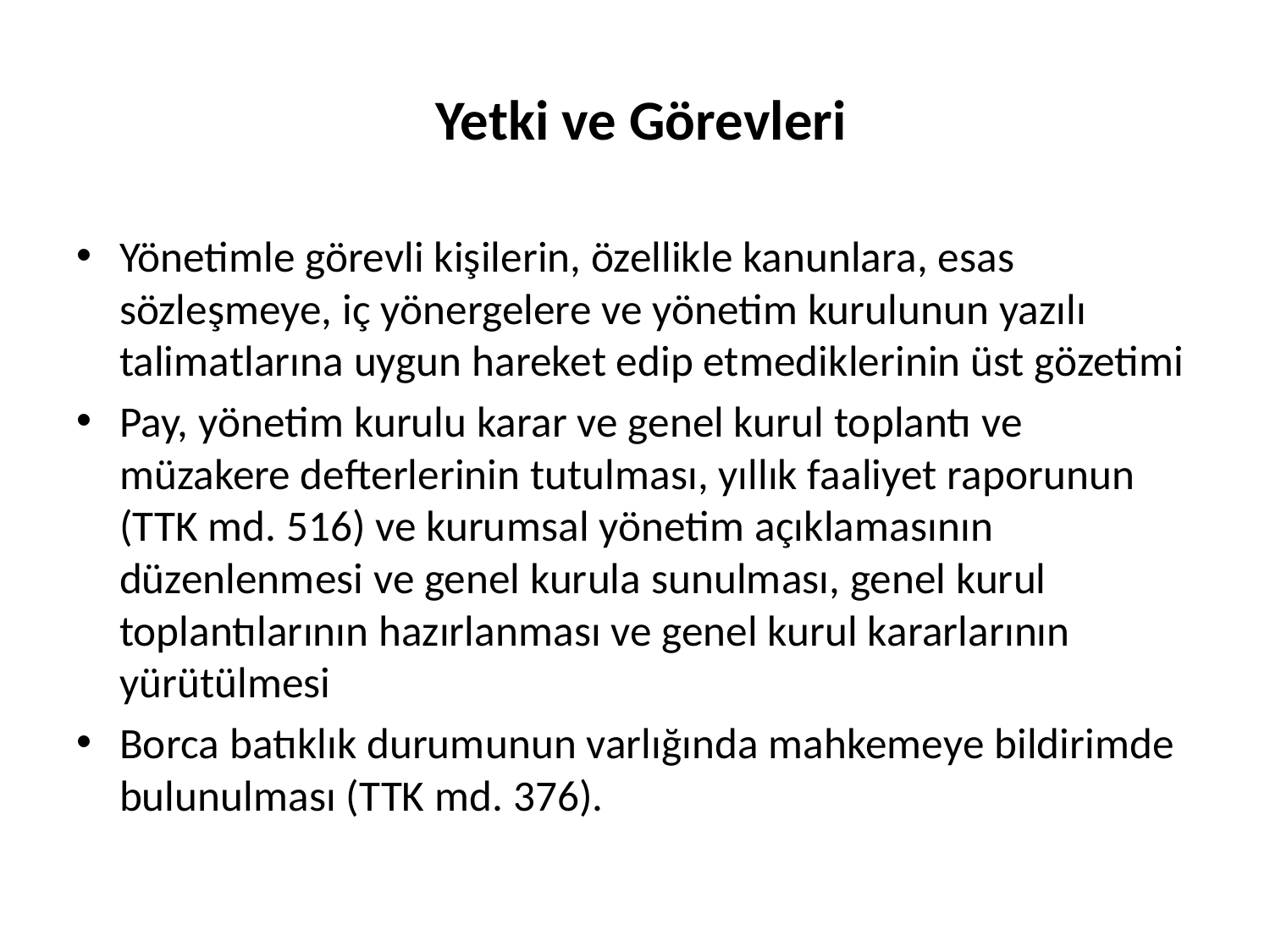

# Yetki ve Görevleri
Yönetimle görevli kişilerin, özellikle kanunlara, esas sözleşmeye, iç yönergelere ve yönetim kurulunun yazılı talimatlarına uygun hareket edip etmediklerinin üst gözetimi
Pay, yönetim kurulu karar ve genel kurul toplantı ve müzakere defterlerinin tutulması, yıllık faaliyet raporunun (TTK md. 516) ve kurumsal yönetim açıklamasının düzenlenmesi ve genel kurula sunulması, genel kurul toplantılarının hazırlanması ve genel kurul kararlarının yürütülmesi
Borca batıklık durumunun varlığında mahkemeye bildirimde bulunulması (TTK md. 376).